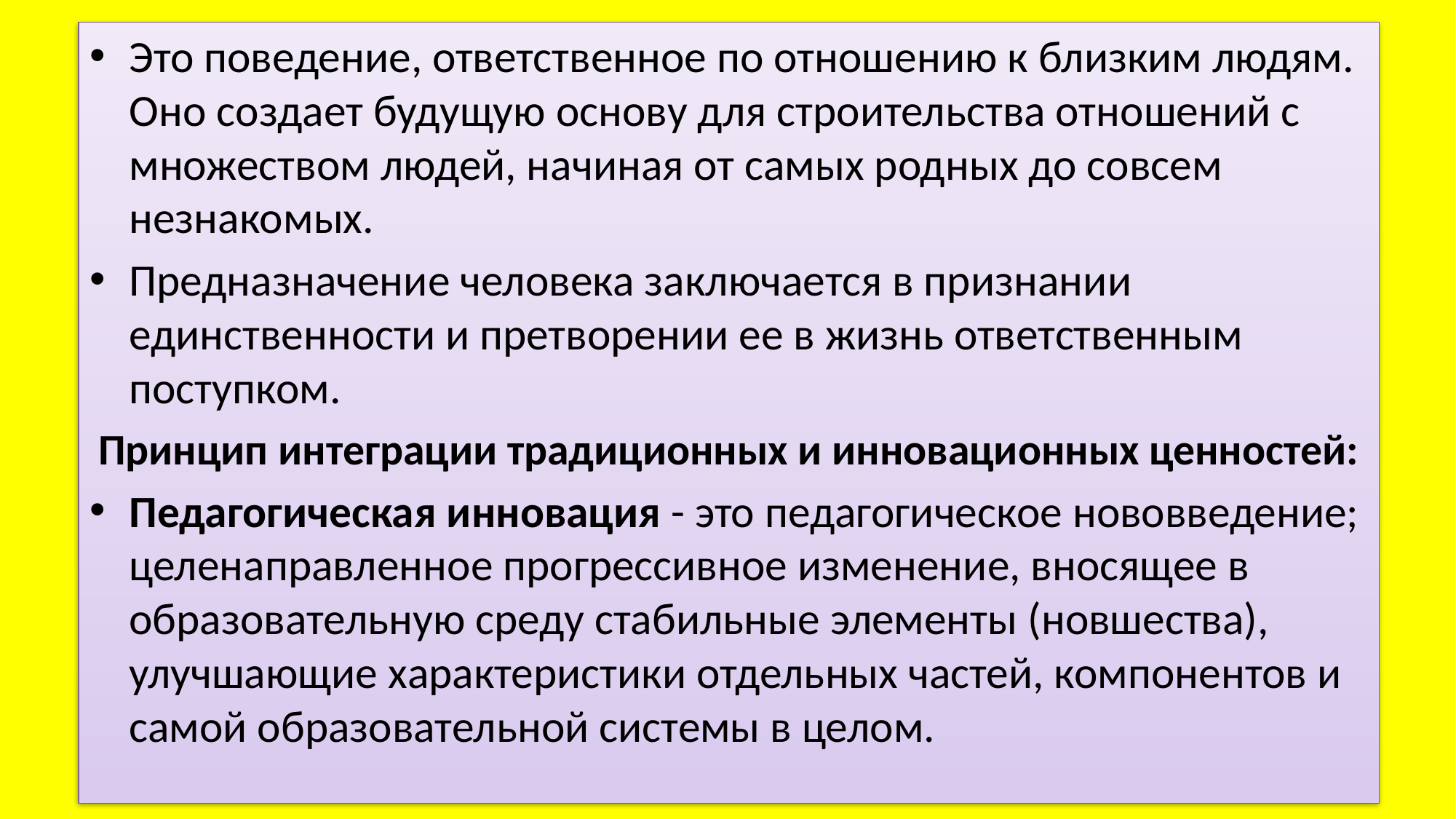

Это поведение, ответственное по отношению к близким людям. Оно создает будущую основу для строительства отношений с множеством людей, начиная от самых родных до совсем незнакомых.
Предназначение человека заключается в признании единственности и претворении ее в жизнь ответственным поступком.
Принцип интеграции традиционных и инновационных ценностей:
Педагогическая инновация - это педагогическое нововведение; целенаправленное прогрессивное изменение, вносящее в образовательную среду стабильные элементы (новшества), улучшающие характеристики отдельных частей, компонентов и самой образовательной системы в целом.